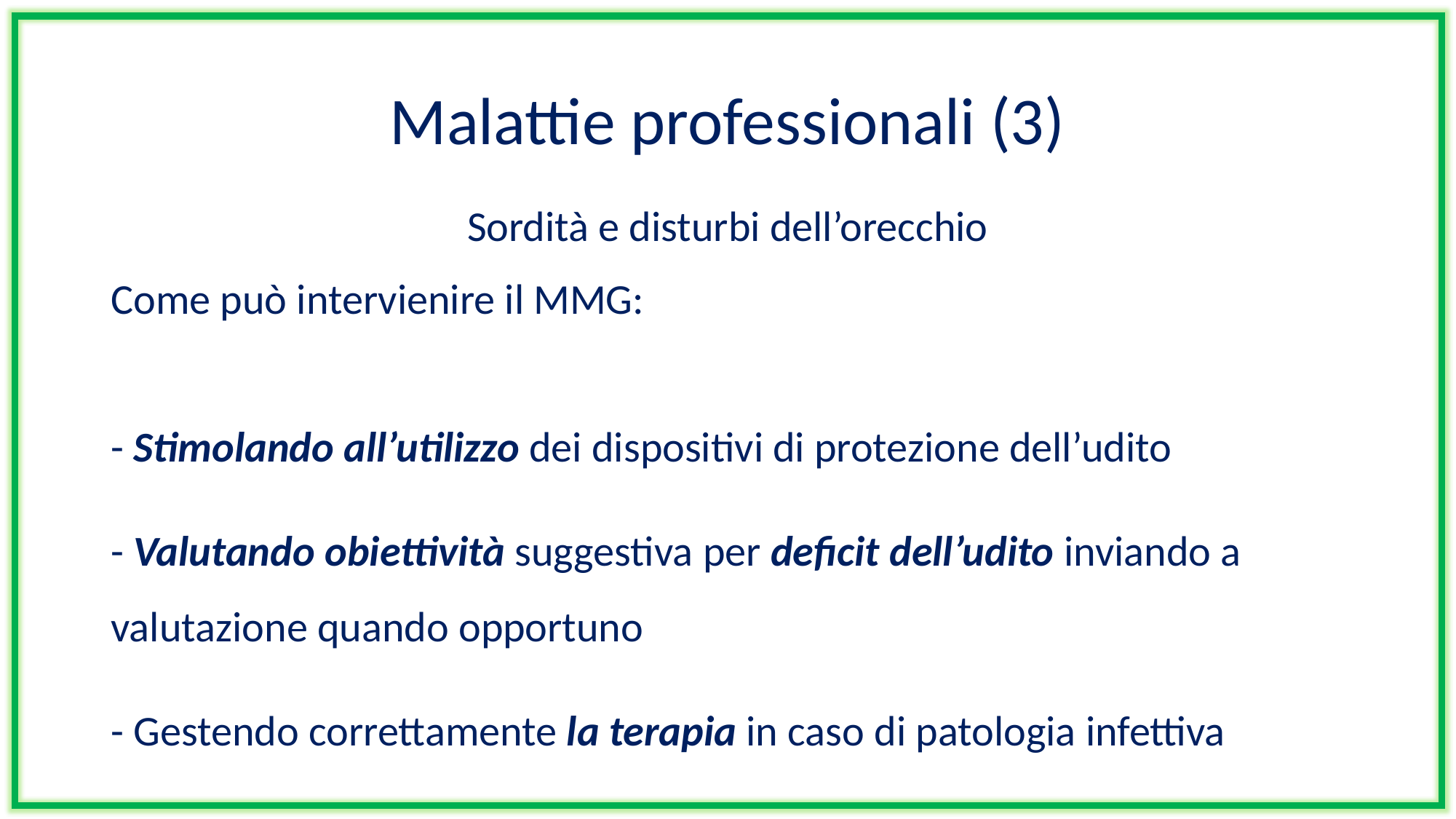

# Malattie professionali (3)
Sordità e disturbi dell’orecchio
Come può intervienire il MMG:

- Stimolando all’utilizzo dei dispositivi di protezione dell’udito
- Valutando obiettività suggestiva per deficit dell’udito inviando a valutazione quando opportuno
- Gestendo correttamente la terapia in caso di patologia infettiva